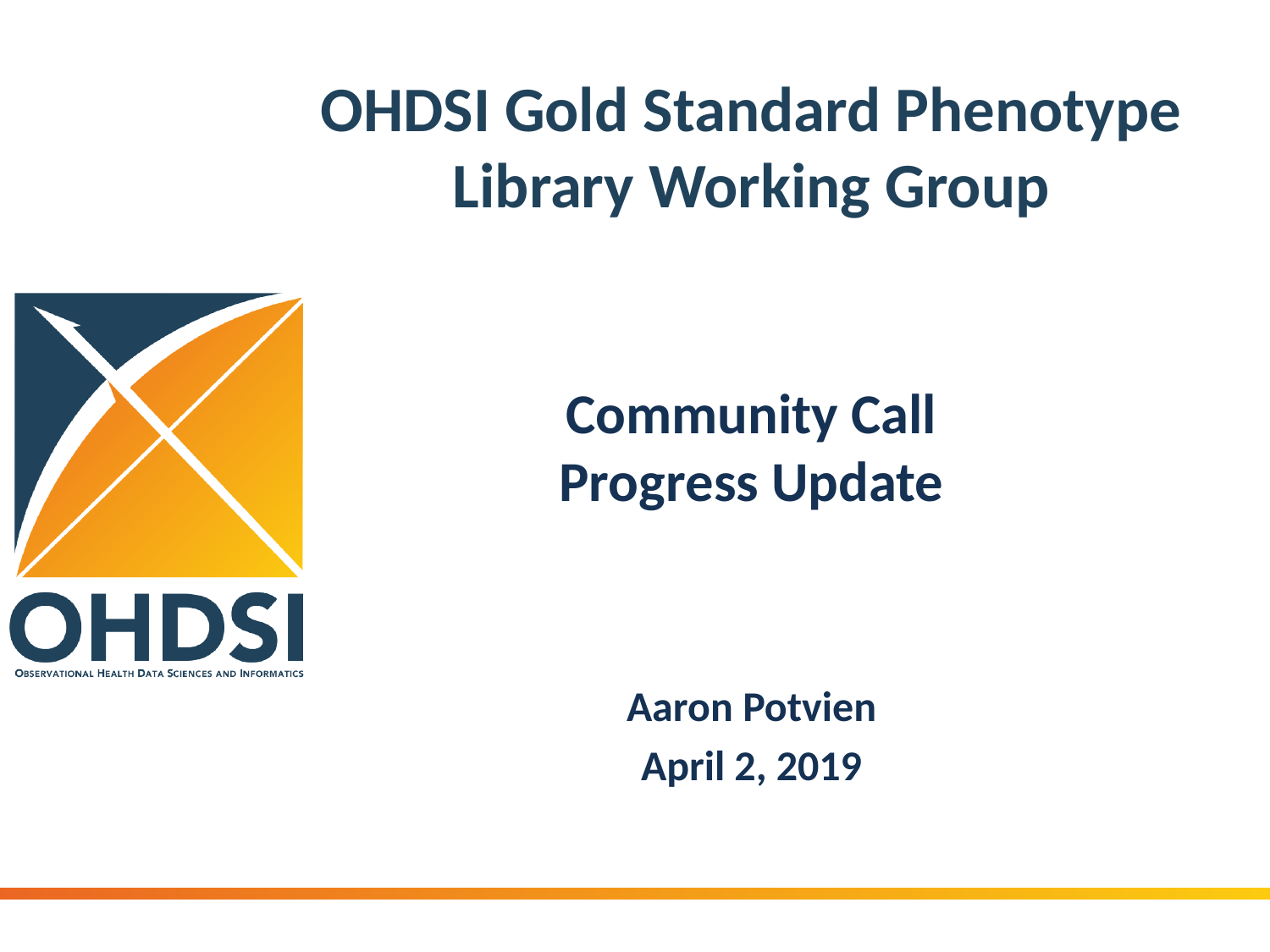

# OHDSI Gold Standard Phenotype Library Working Group
Community Call
Progress Update
Aaron Potvien
April 2, 2019